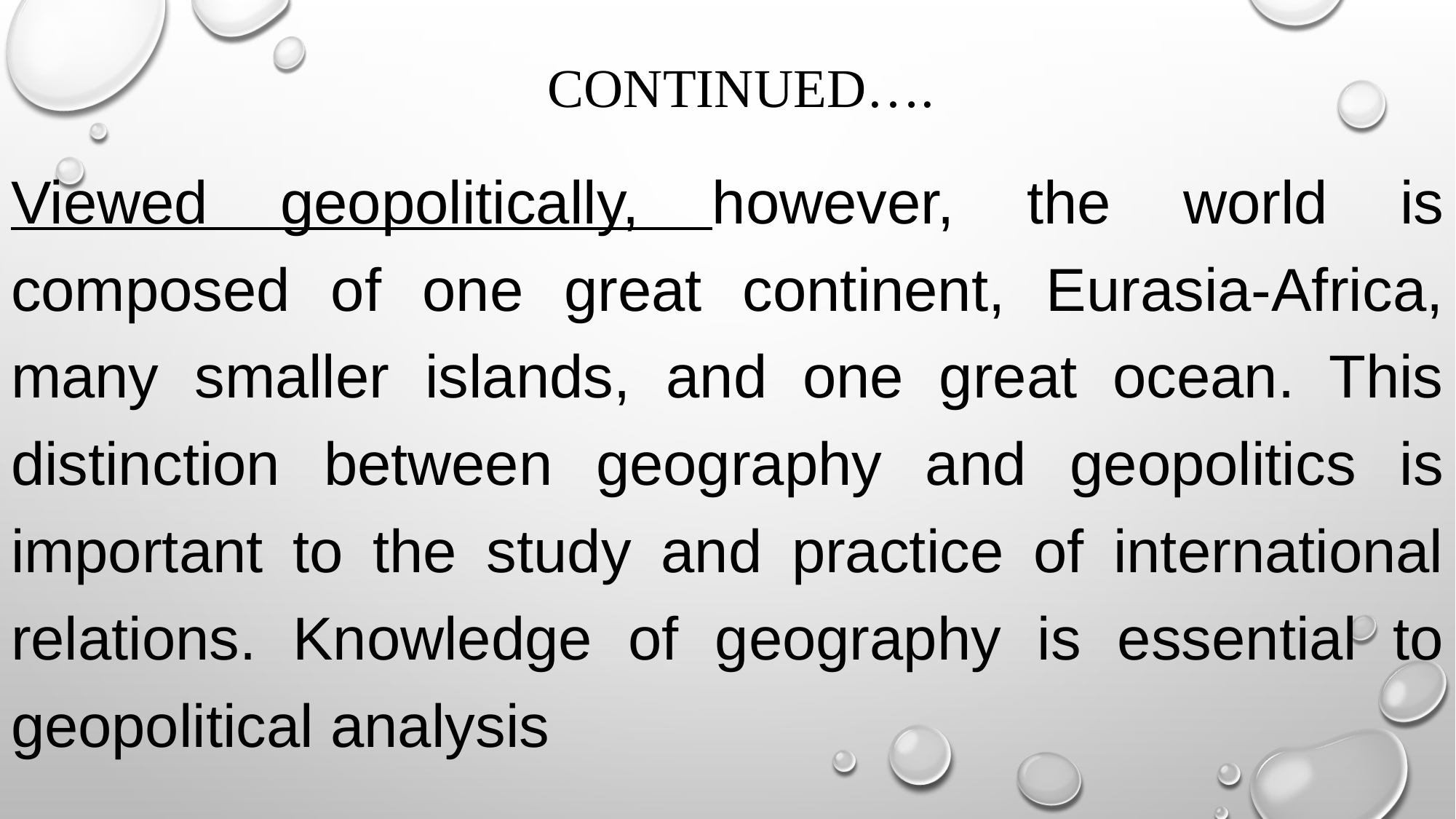

# continued….
Viewed geopolitically, however, the world is composed of one great continent, Eurasia-Africa, many smaller islands, and one great ocean. This distinction between geography and geopolitics is important to the study and practice of international relations. Knowledge of geography is essential to geopolitical analysis